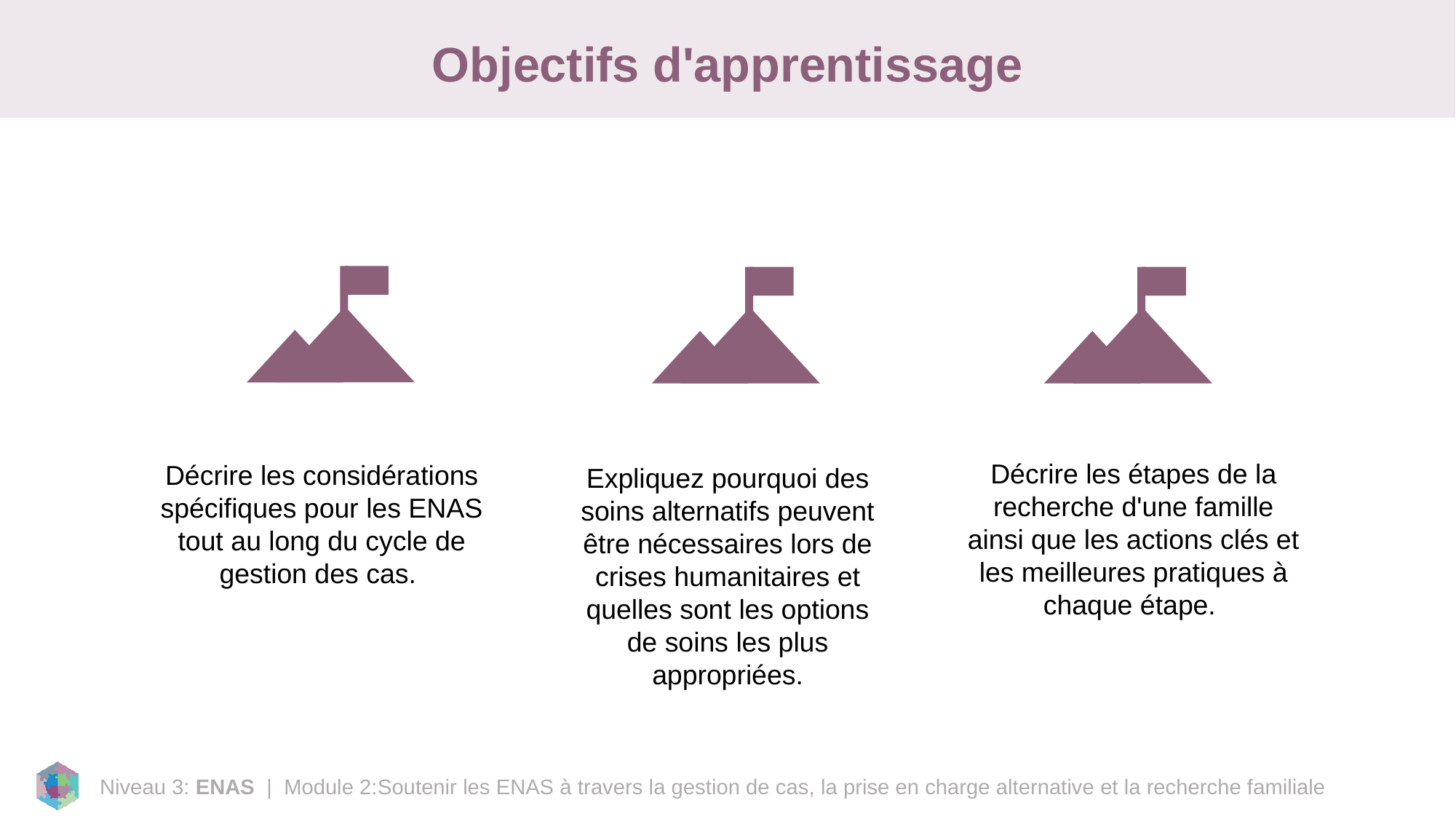

# Objectifs d'apprentissage

Décrire les étapes de la recherche d'une famille ainsi que les actions clés et les meilleures pratiques à chaque étape.
Décrire les considérations spécifiques pour les ENAS tout au long du cycle de gestion des cas.
Expliquez pourquoi des soins alternatifs peuvent être nécessaires lors de crises humanitaires et quelles sont les options de soins les plus appropriées.